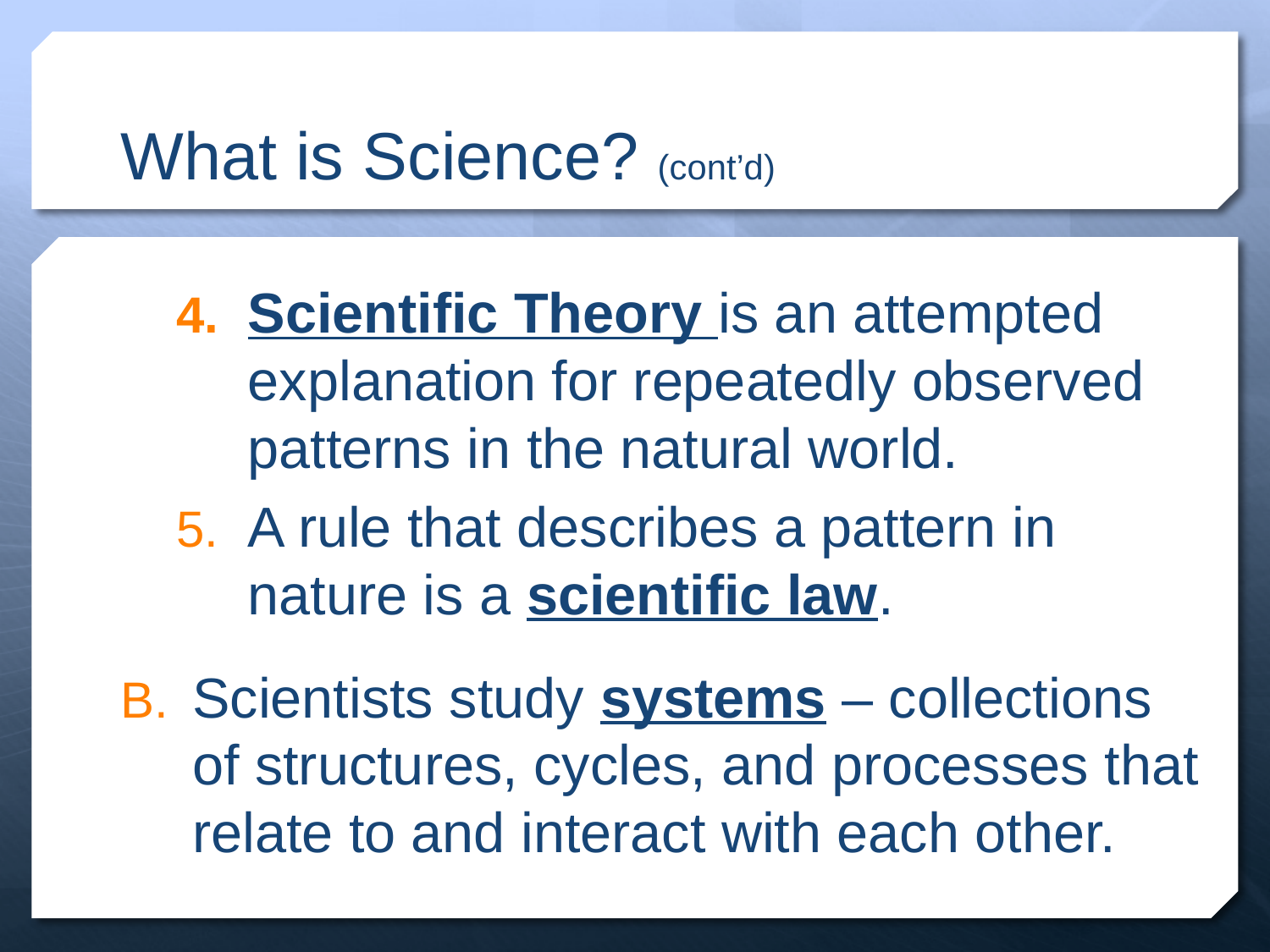

# What is Science? (cont’d)
Scientific Theory is an attempted explanation for repeatedly observed patterns in the natural world.
A rule that describes a pattern in nature is a scientific law.
Scientists study systems – collections of structures, cycles, and processes that relate to and interact with each other.